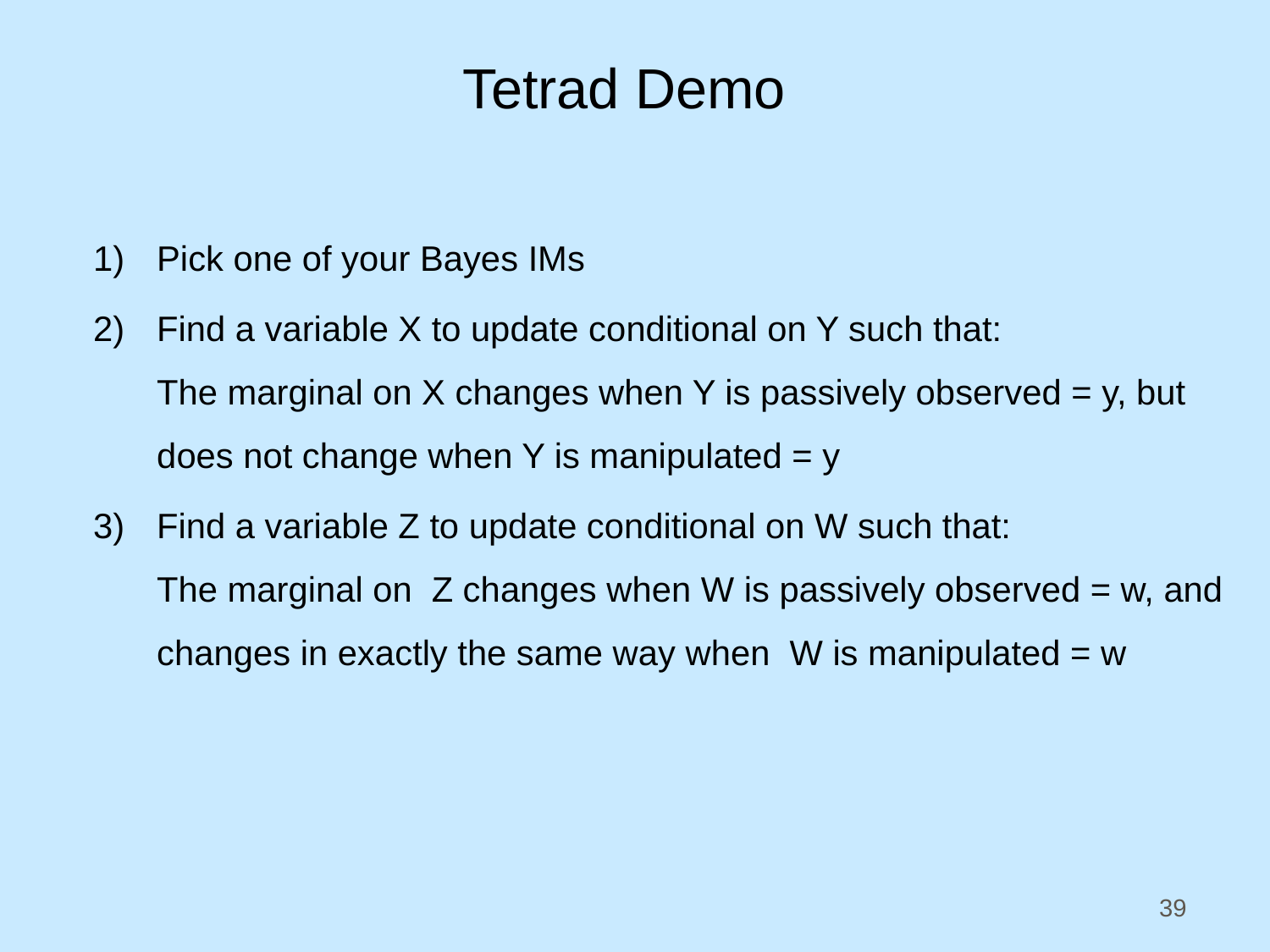

# Tetrad Demo
Pick one of your Bayes IMs
Find a variable X to update conditional on Y such that:
The marginal on X changes when Y is passively observed = y, but does not change when Y is manipulated = y
Find a variable Z to update conditional on W such that:
The marginal on  Z changes when W is passively observed = w, and changes in exactly the same way when  W is manipulated = w
39